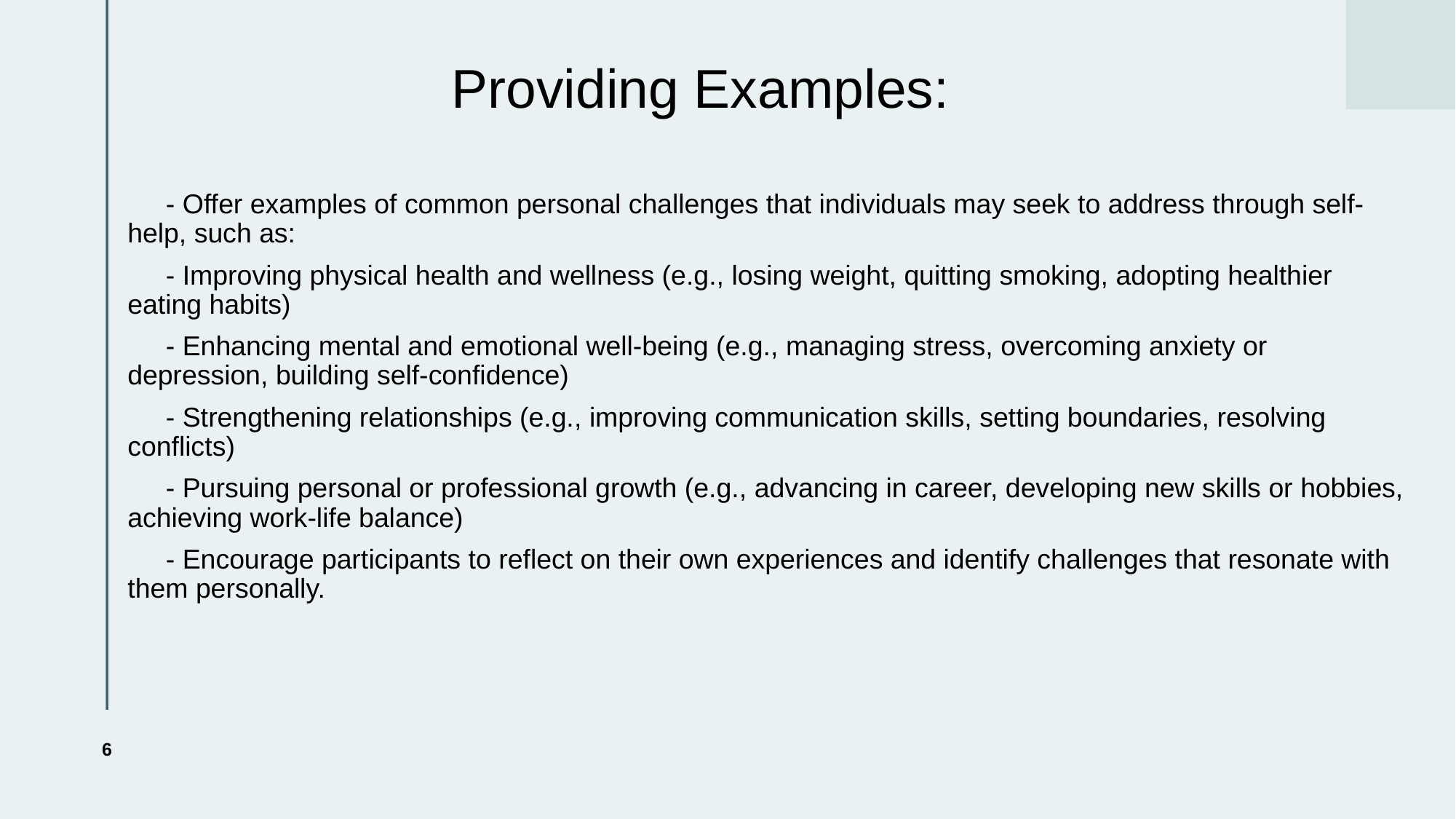

# Providing Examples:
     - Offer examples of common personal challenges that individuals may seek to address through self-help, such as:
     - Improving physical health and wellness (e.g., losing weight, quitting smoking, adopting healthier eating habits)
     - Enhancing mental and emotional well-being (e.g., managing stress, overcoming anxiety or depression, building self-confidence)
     - Strengthening relationships (e.g., improving communication skills, setting boundaries, resolving conflicts)
     - Pursuing personal or professional growth (e.g., advancing in career, developing new skills or hobbies, achieving work-life balance)
     - Encourage participants to reflect on their own experiences and identify challenges that resonate with them personally.
6